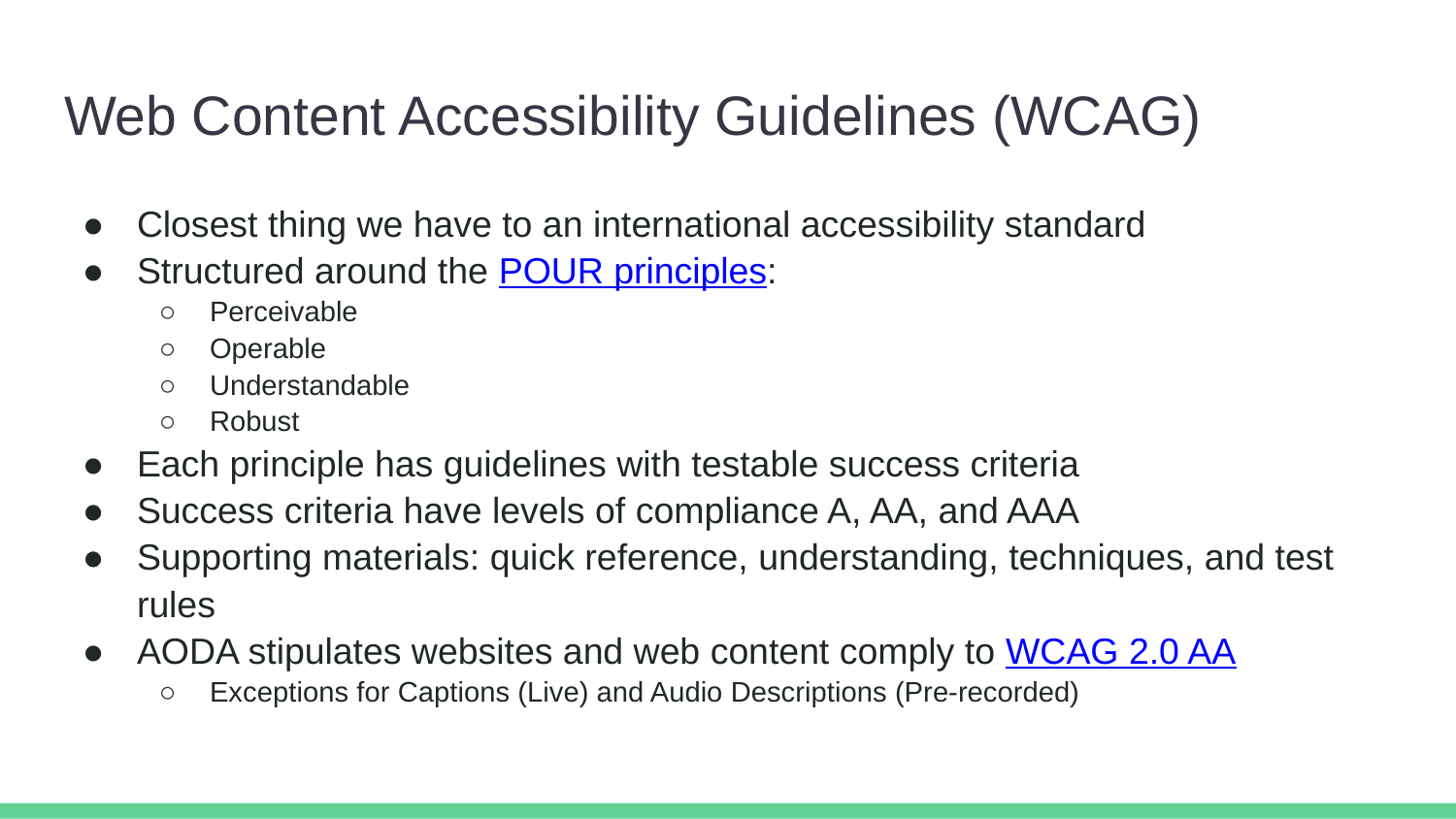

# Web Content Accessibility Guidelines (WCAG)
Closest thing we have to an international accessibility standard
Structured around the POUR principles:
Perceivable
Operable
Understandable
Robust
Each principle has guidelines with testable success criteria
Success criteria have levels of compliance A, AA, and AAA
Supporting materials: quick reference, understanding, techniques, and test rules
AODA stipulates websites and web content comply to WCAG 2.0 AA
Exceptions for Captions (Live) and Audio Descriptions (Pre-recorded)